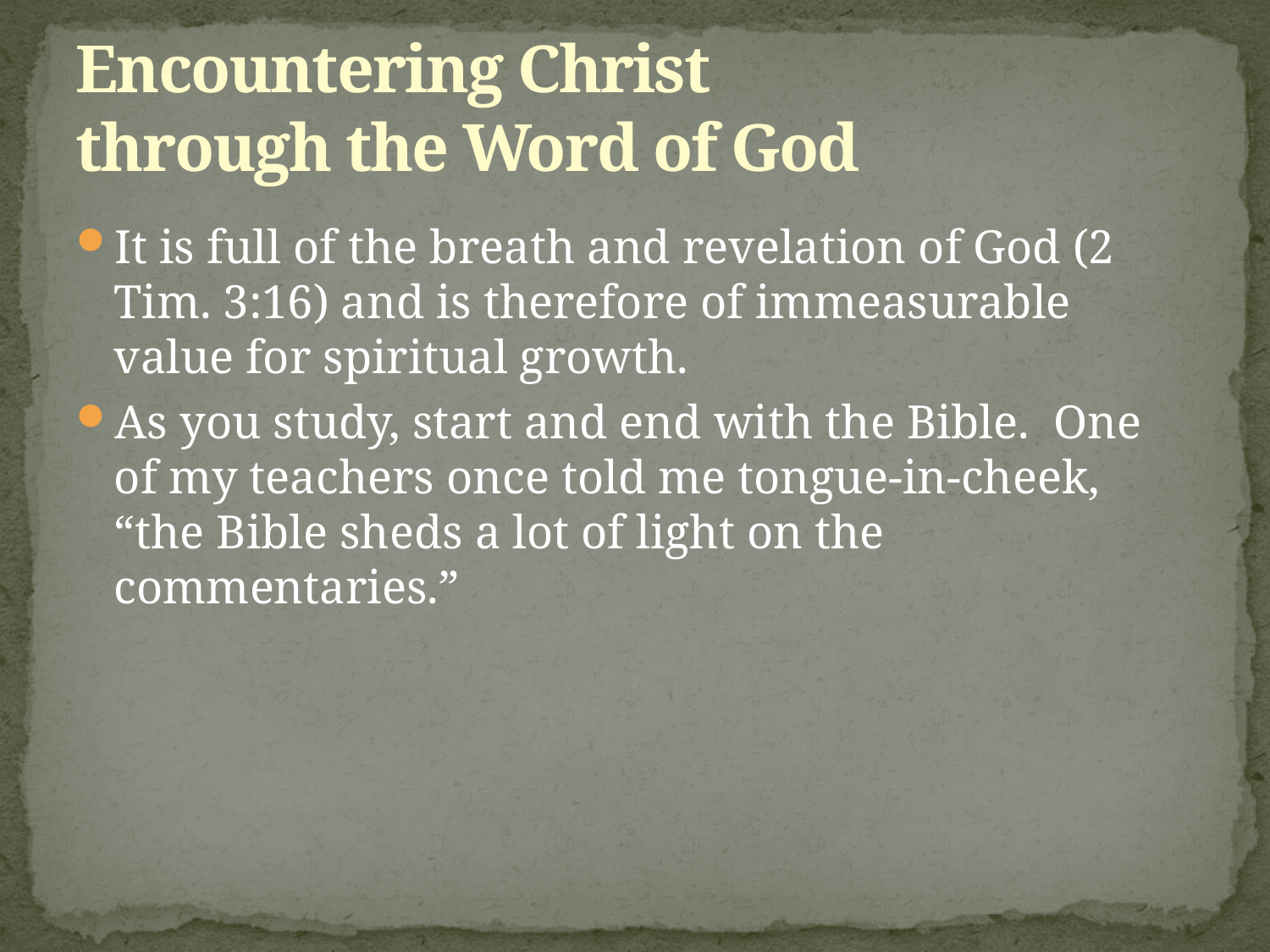

# Encountering Christ through the Word of God
It is full of the breath and revelation of God (2 Tim. 3:16) and is therefore of immeasurable value for spiritual growth.
As you study, start and end with the Bible.  One of my teachers once told me tongue-in-cheek, “the Bible sheds a lot of light on the commentaries.”